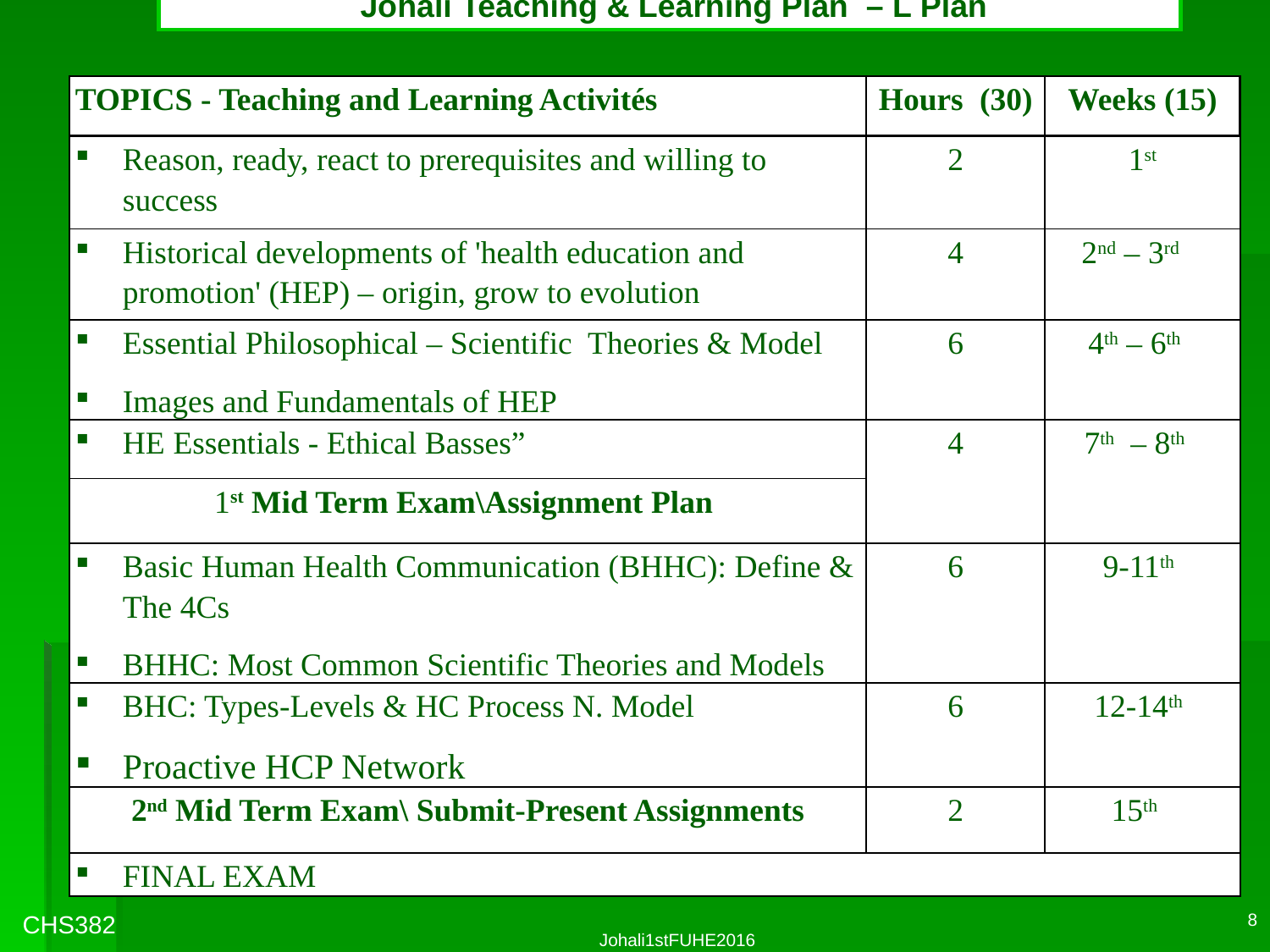

# Johali Teaching & Learning Plan  – L Plan
| TOPICS - Teaching and Learning Activités | Hours (30) | Weeks (15) |
| --- | --- | --- |
| Reason, ready, react to prerequisites and willing to success | 2 | 1st |
| Historical developments of 'health education and promotion' (HEP) – origin, grow to evolution | 4 | 2nd – 3rd |
| Essential Philosophical – Scientific Theories & Model Images and Fundamentals of HEP | 6 | 4th – 6th |
| HE Essentials - Ethical Basses” | 4 | 7th – 8th |
| 1st Mid Term Exam\Assignment Plan |  |  |
| Basic Human Health Communication (BHHC): Define & The 4Cs BHHC: Most Common Scientific Theories and Models | 6 | 9-11th |
| BHC: Types-Levels & HC Process N. Model Proactive HCP Network | 6 | 12-14th |
| 2nd Mid Term Exam\ Submit-Present Assignments | 2 | 15th |
| FINAL EXAM |  |  |
CHS382
8
Johali1stFUHE2016